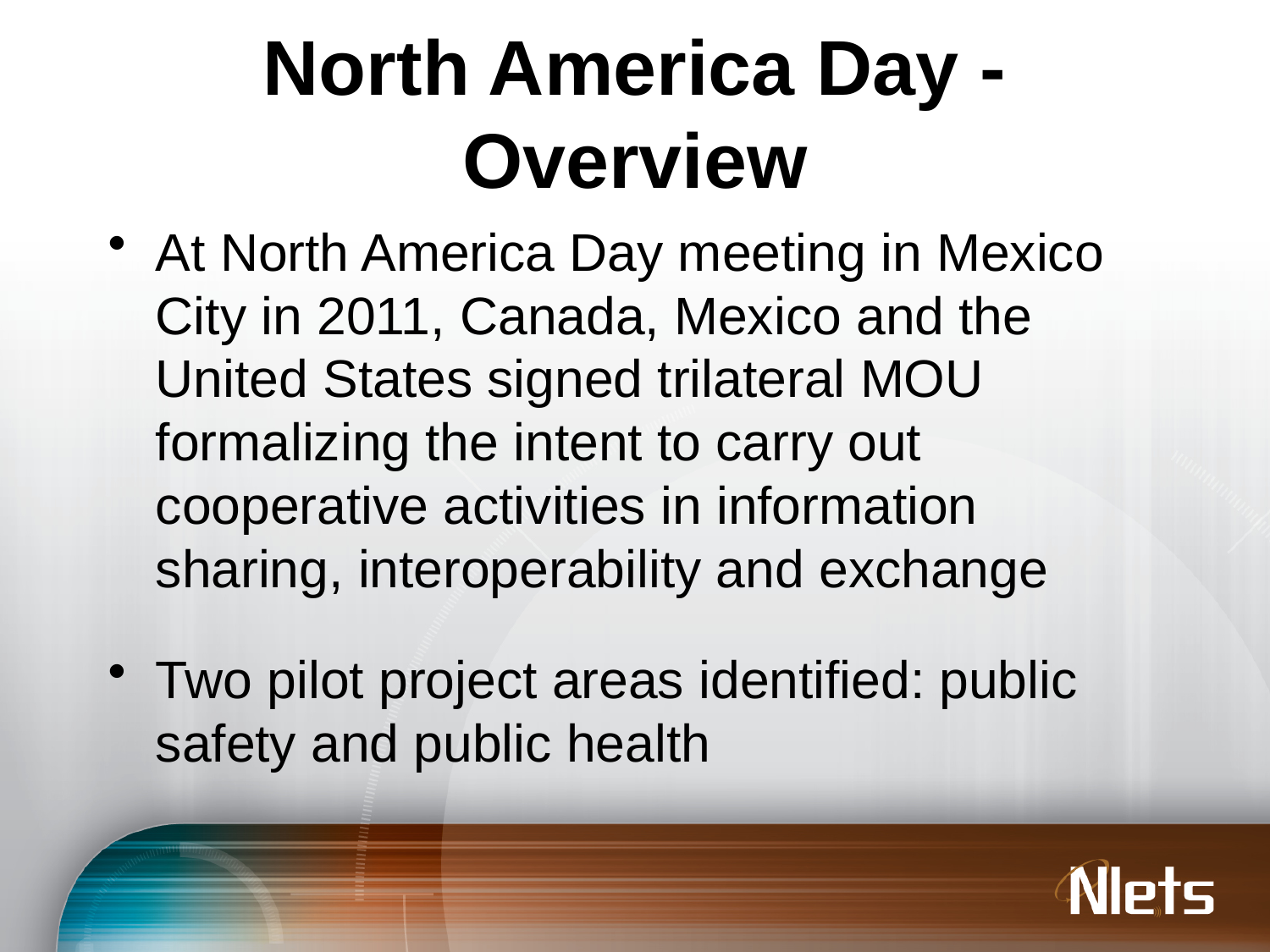

# North America Day -Overview
At North America Day meeting in Mexico City in 2011, Canada, Mexico and the United States signed trilateral MOU formalizing the intent to carry out cooperative activities in information sharing, interoperability and exchange

Two pilot project areas identified: public safety and public health